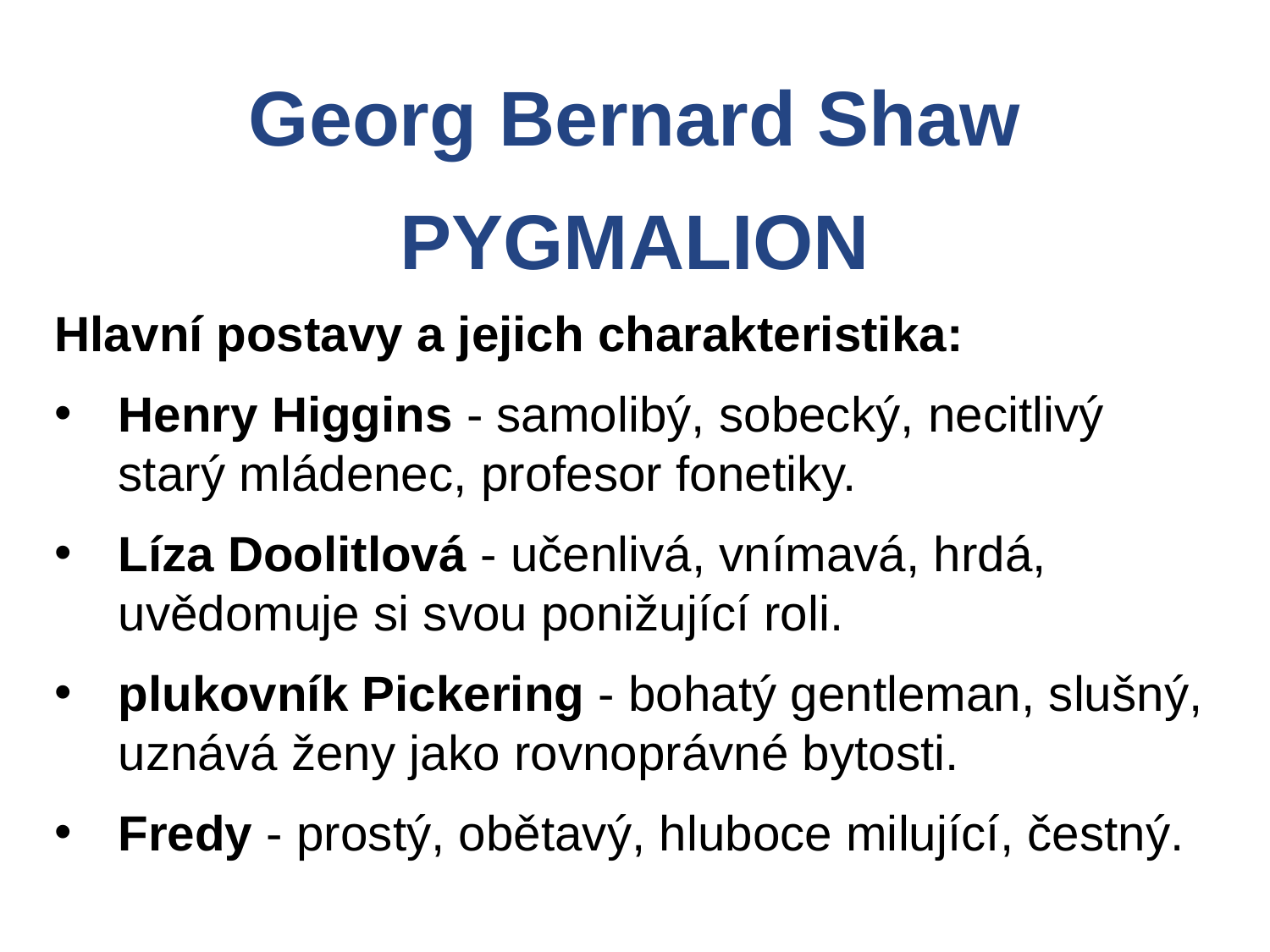

Georg Bernard Shaw
PYGMALION
Hlavní postavy a jejich charakteristika:
Henry Higgins - samolibý, sobecký, necitlivý starý mládenec, profesor fonetiky.
Líza Doolitlová - učenlivá, vnímavá, hrdá, uvědomuje si svou ponižující roli.
plukovník Pickering - bohatý gentleman, slušný, uznává ženy jako rovnoprávné bytosti.
Fredy - prostý, obětavý, hluboce milující, čestný.